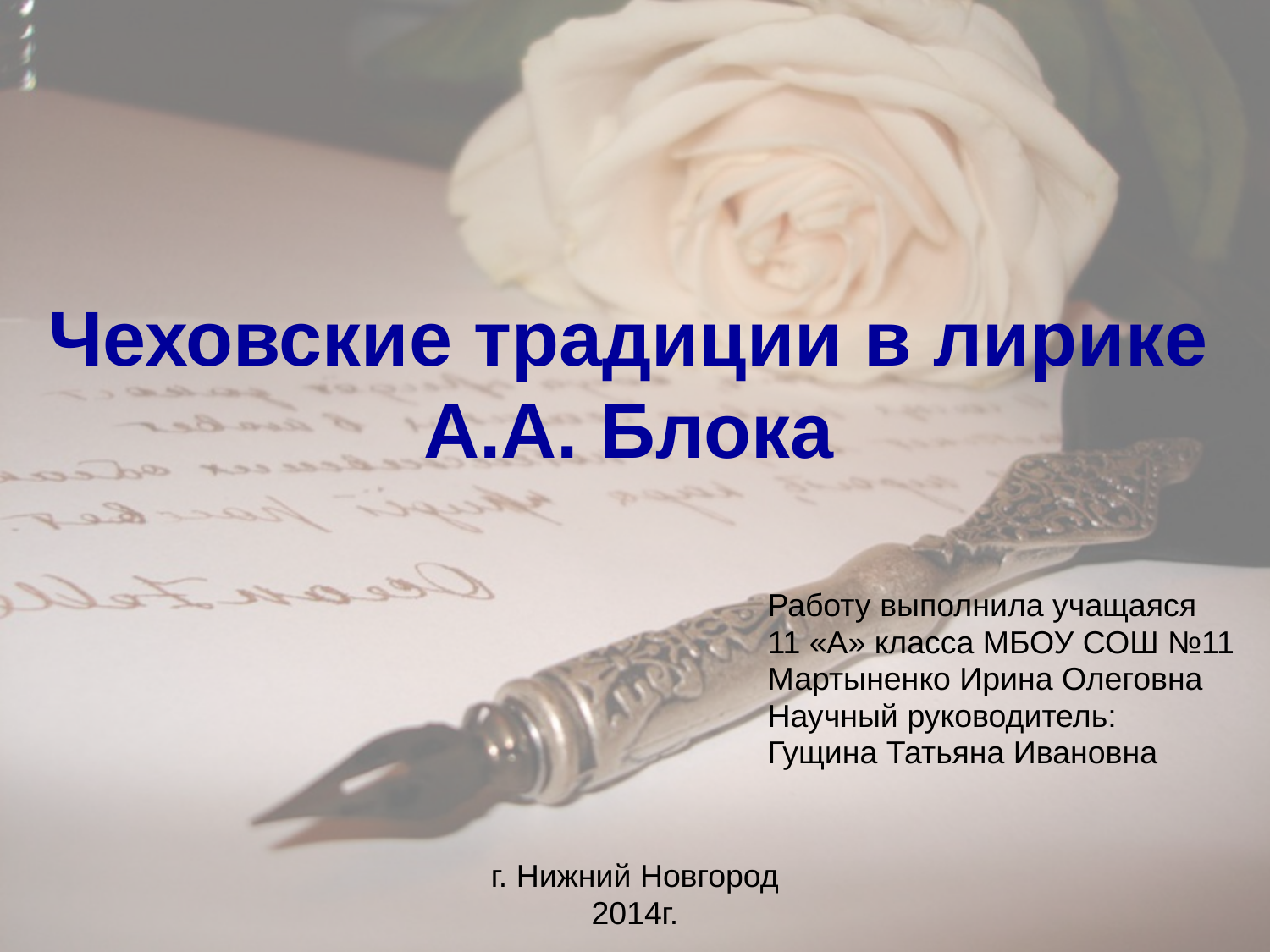

# Чеховские традиции в лирике А.А. Блока
Работу выполнила учащаяся
11 «А» класса МБОУ СОШ №11
Мартыненко Ирина Олеговна
Научный руководитель:
Гущина Татьяна Ивановна
г. Нижний Новгород
2014г.